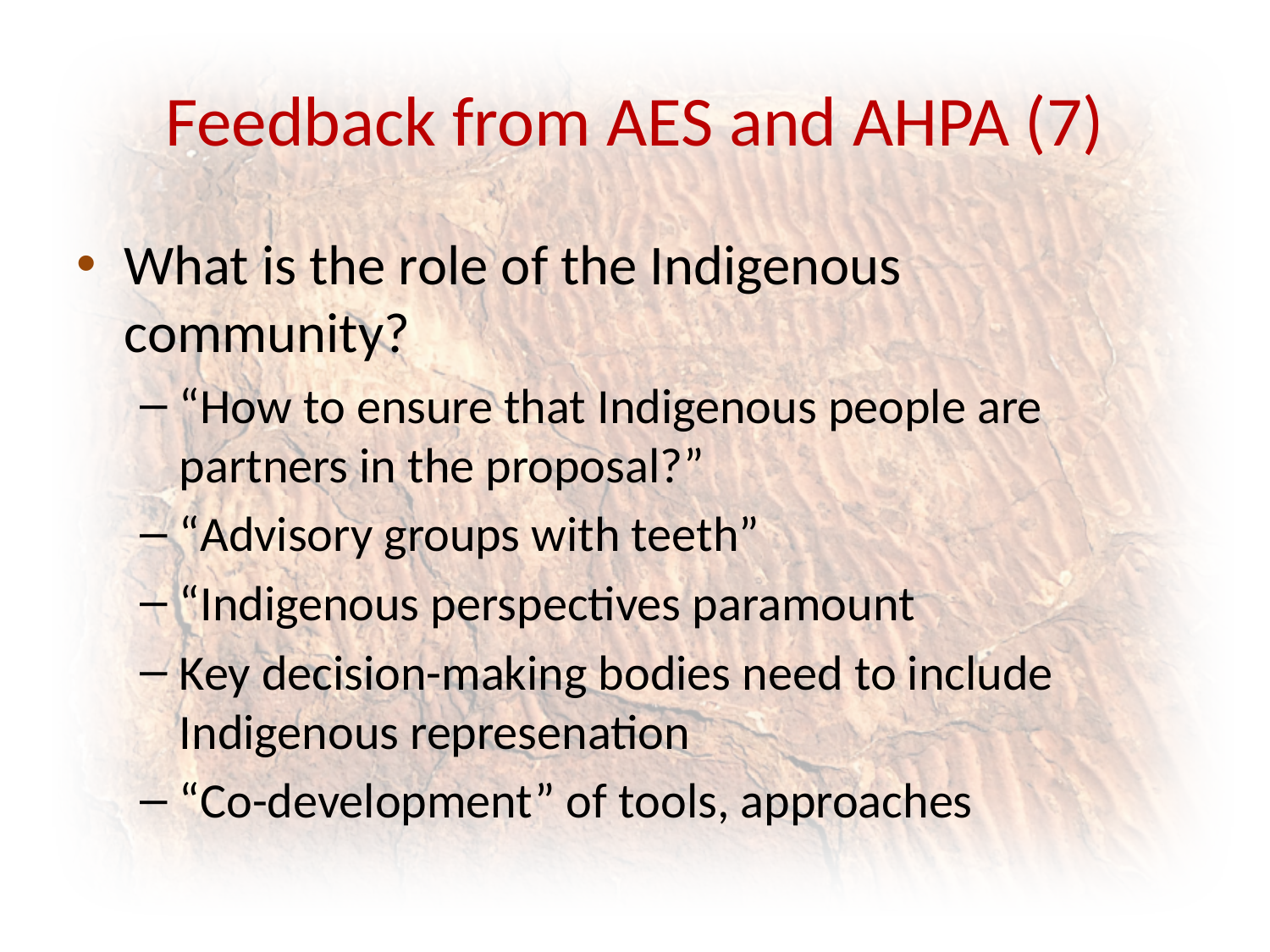

# Feedback from AES and AHPA (7)
What is the role of the Indigenous community?
“How to ensure that Indigenous people are partners in the proposal?”
“Advisory groups with teeth”
“Indigenous perspectives paramount
Key decision-making bodies need to include Indigenous represenation
“Co-development” of tools, approaches